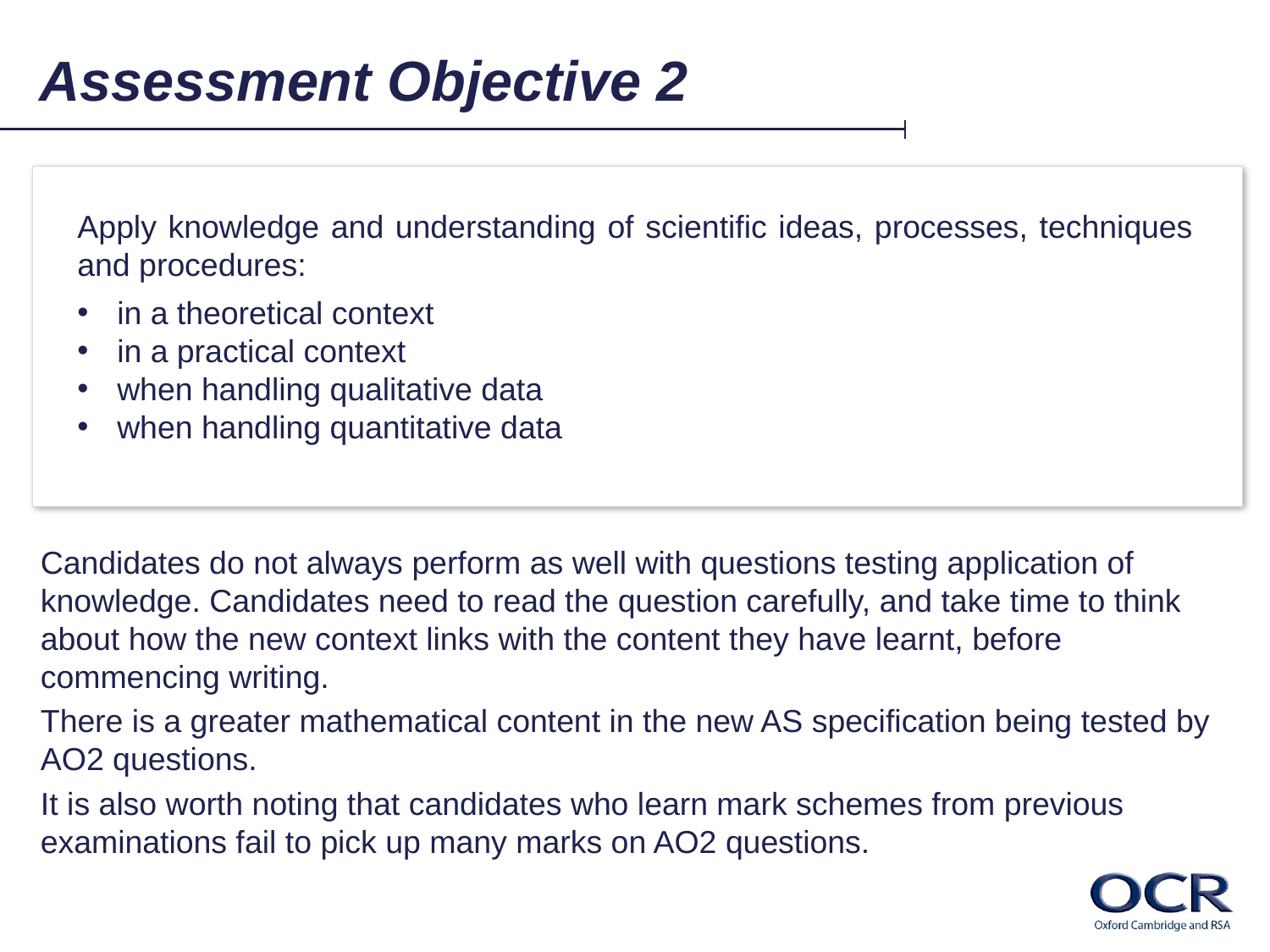

# Assessment Objective 2
Apply knowledge and understanding of scientific ideas, processes, techniques and procedures:
in a theoretical context
in a practical context
when handling qualitative data
when handling quantitative data
Candidates do not always perform as well with questions testing application of knowledge. Candidates need to read the question carefully, and take time to think about how the new context links with the content they have learnt, before commencing writing.
There is a greater mathematical content in the new AS specification being tested by AO2 questions.
It is also worth noting that candidates who learn mark schemes from previous examinations fail to pick up many marks on AO2 questions.